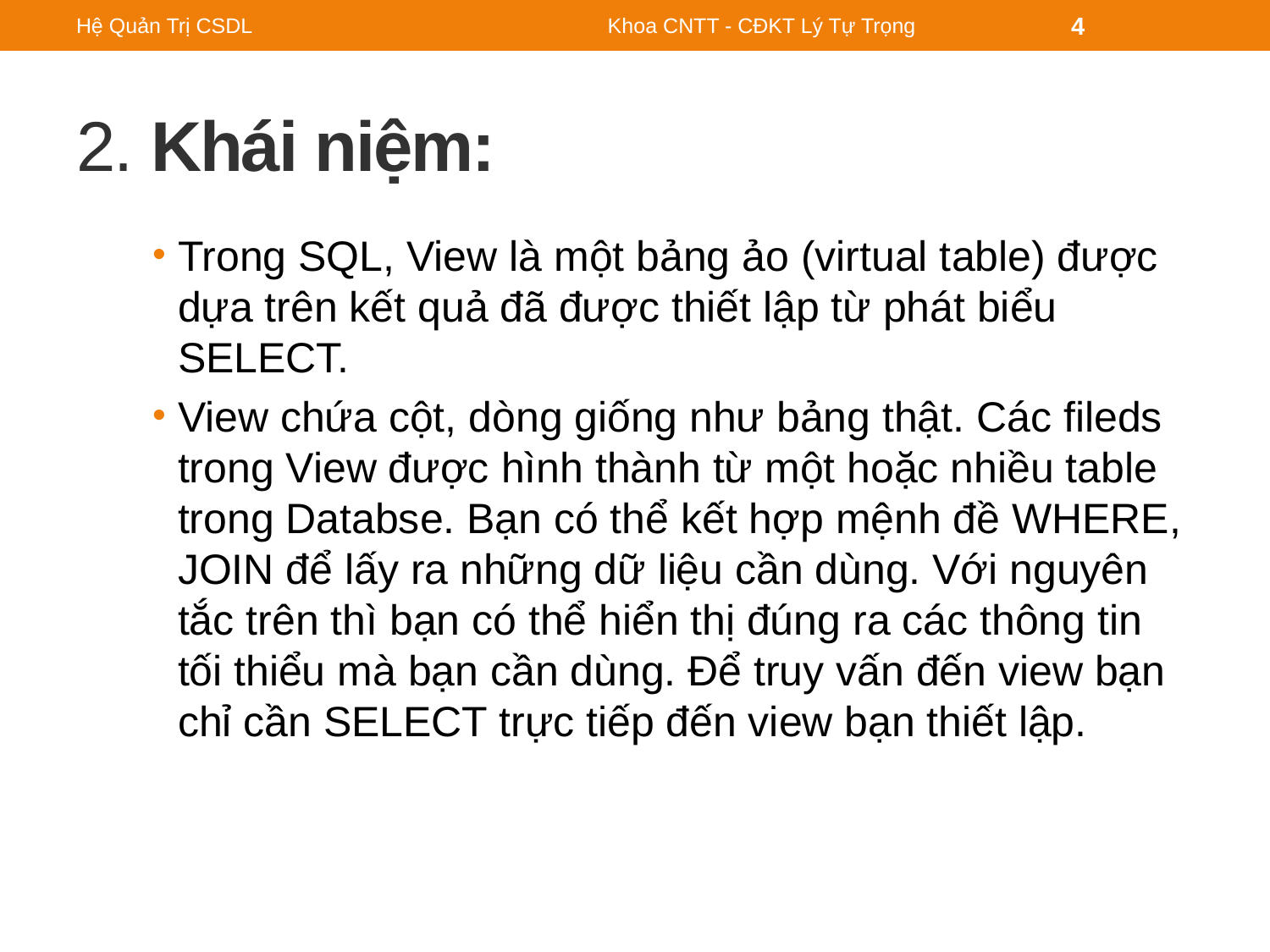

Hệ Quản Trị CSDL
Khoa CNTT - CĐKT Lý Tự Trọng
4
# 2. Khái niệm:
Trong SQL, View là một bảng ảo (virtual table) được dựa trên kết quả đã được thiết lập từ phát biểu SELECT.
View chứa cột, dòng giống như bảng thật. Các fileds trong View được hình thành từ một hoặc nhiều table trong Databse. Bạn có thể kết hợp mệnh đề WHERE, JOIN để lấy ra những dữ liệu cần dùng. Với nguyên tắc trên thì bạn có thể hiển thị đúng ra các thông tin tối thiểu mà bạn cần dùng. Để truy vấn đến view bạn chỉ cần SELECT trực tiếp đến view bạn thiết lập.